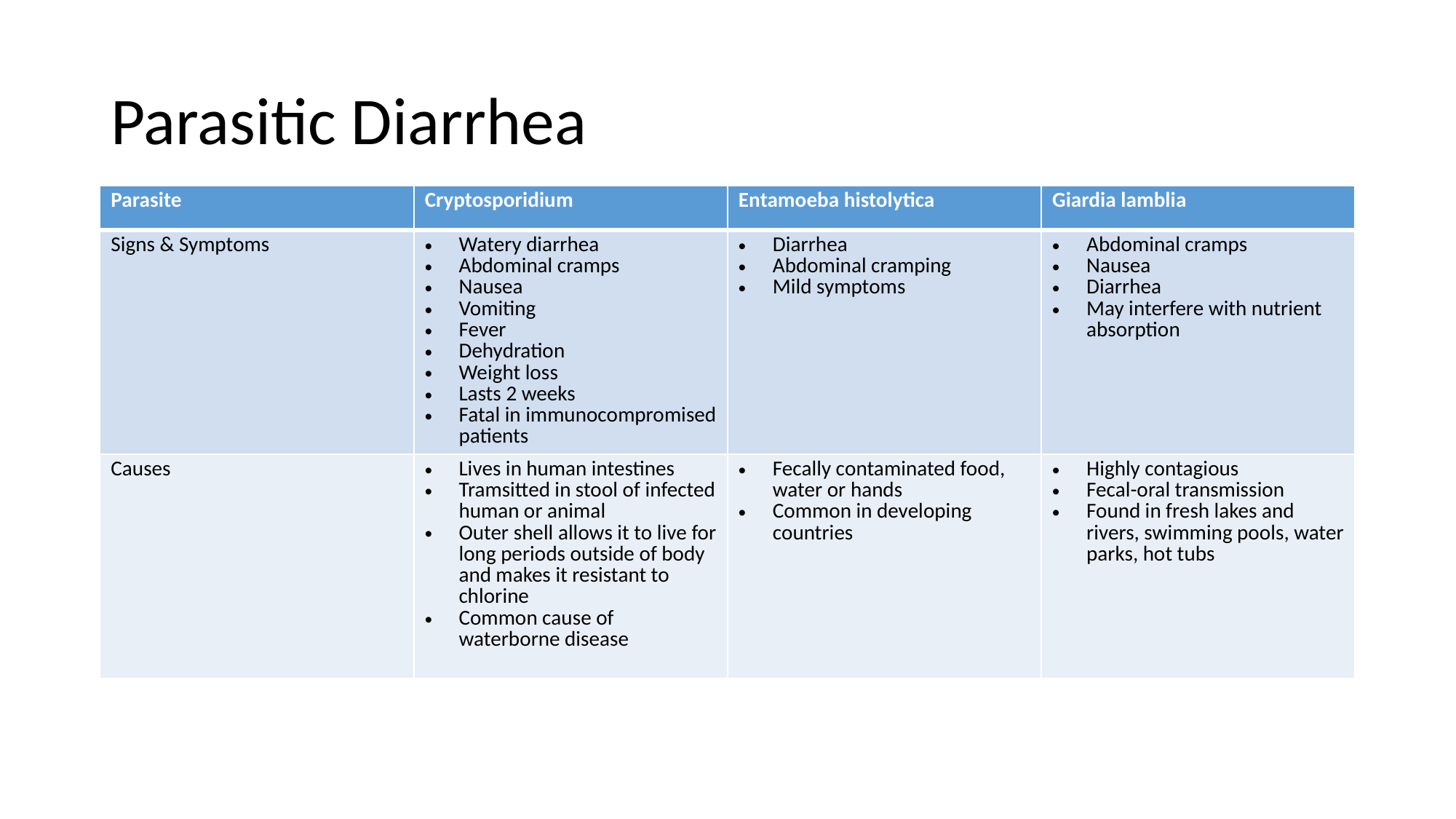

# Parasitic Diarrhea
| Parasite | Cryptosporidium | Entamoeba histolytica | Giardia lamblia |
| --- | --- | --- | --- |
| Signs & Symptoms | Watery diarrhea Abdominal cramps Nausea Vomiting Fever Dehydration Weight loss Lasts 2 weeks Fatal in immunocompromised patients | Diarrhea Abdominal cramping Mild symptoms | Abdominal cramps Nausea Diarrhea May interfere with nutrient absorption |
| Causes | Lives in human intestines Tramsitted in stool of infected human or animal Outer shell allows it to live for long periods outside of body and makes it resistant to chlorine Common cause of waterborne disease | Fecally contaminated food, water or hands Common in developing countries | Highly contagious Fecal-oral transmission Found in fresh lakes and rivers, swimming pools, water parks, hot tubs |